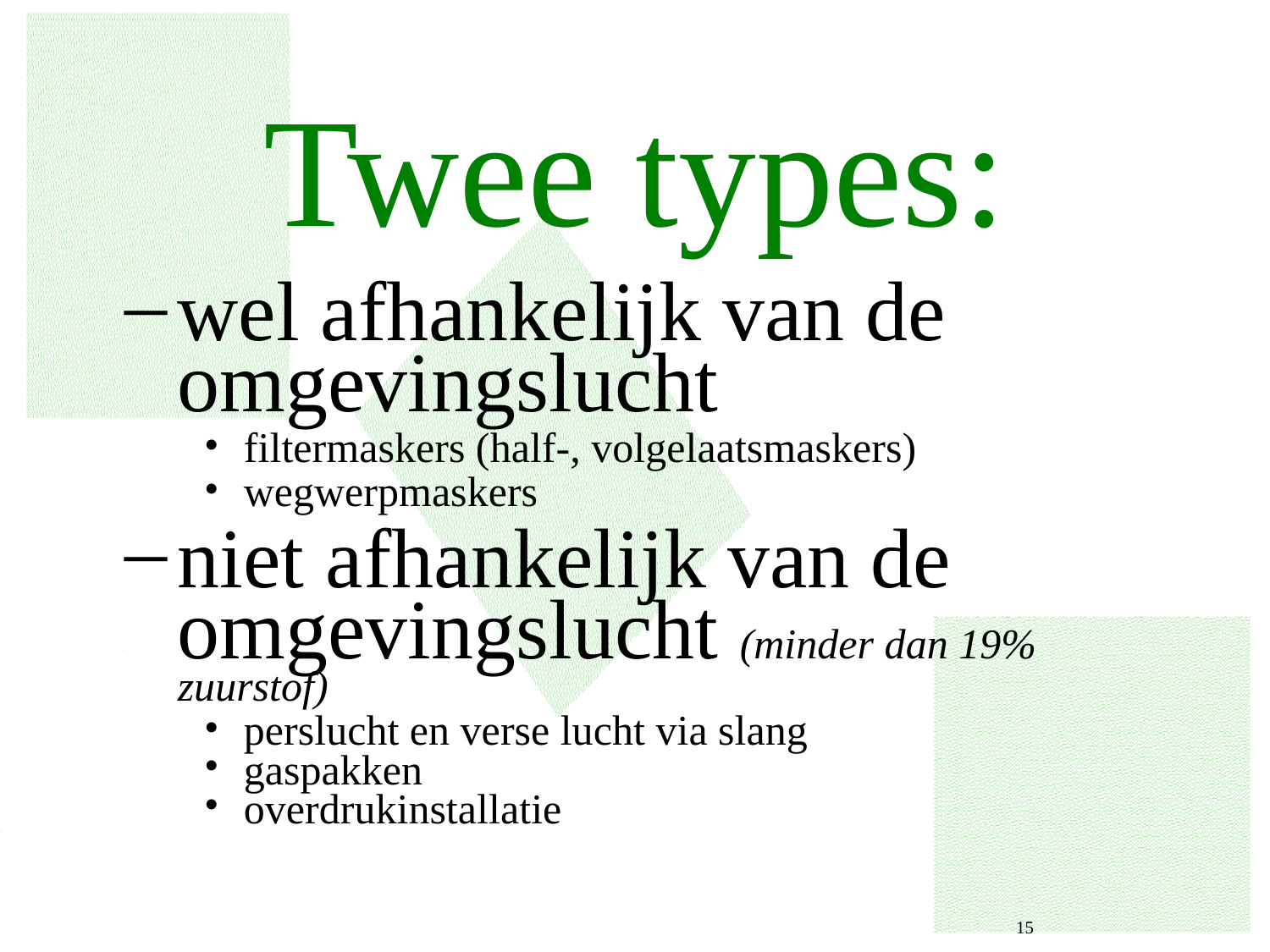

# Twee types:
wel afhankelijk van de omgevingslucht
filtermaskers (half-, volgelaatsmaskers)
wegwerpmaskers
niet afhankelijk van de omgevingslucht (minder dan 19% zuurstof)
perslucht en verse lucht via slang
gaspakken
overdrukinstallatie

                     15